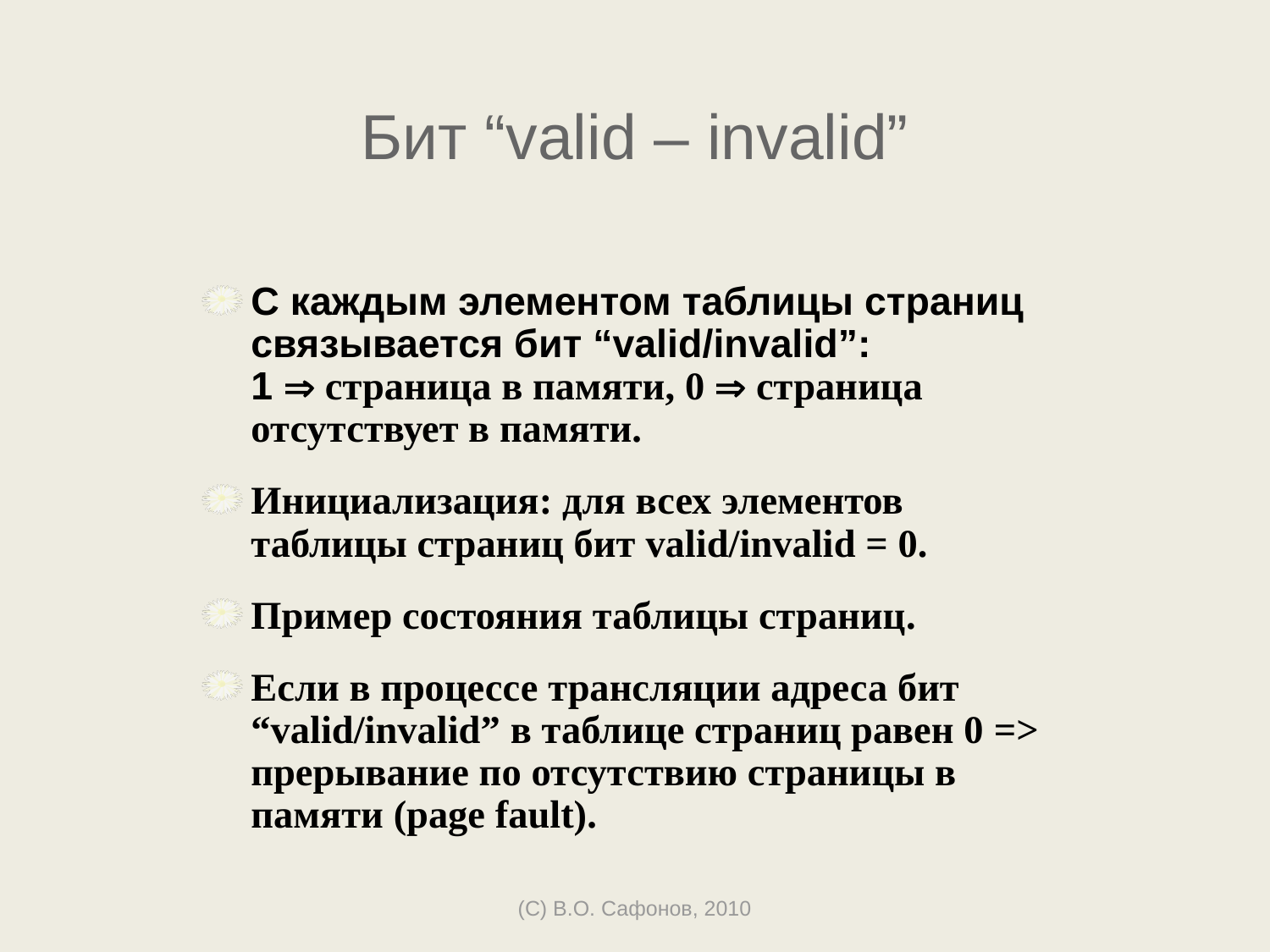

# Бит “valid – invalid”
С каждым элементом таблицы страниц связывается бит “valid/invalid”:
1 ⇒ страница в памяти, 0 ⇒ страница отсутствует в памяти.
Инициализация: для всех элементов таблицы страниц бит valid/invalid = 0.
Пример состояния таблицы страниц.
Если в процессе трансляции адреса бит “valid/invalid” в таблице страниц равен 0 => прерывание по отсутствию страницы в памяти (page fault).

(C) В.О. Сафонов, 2010